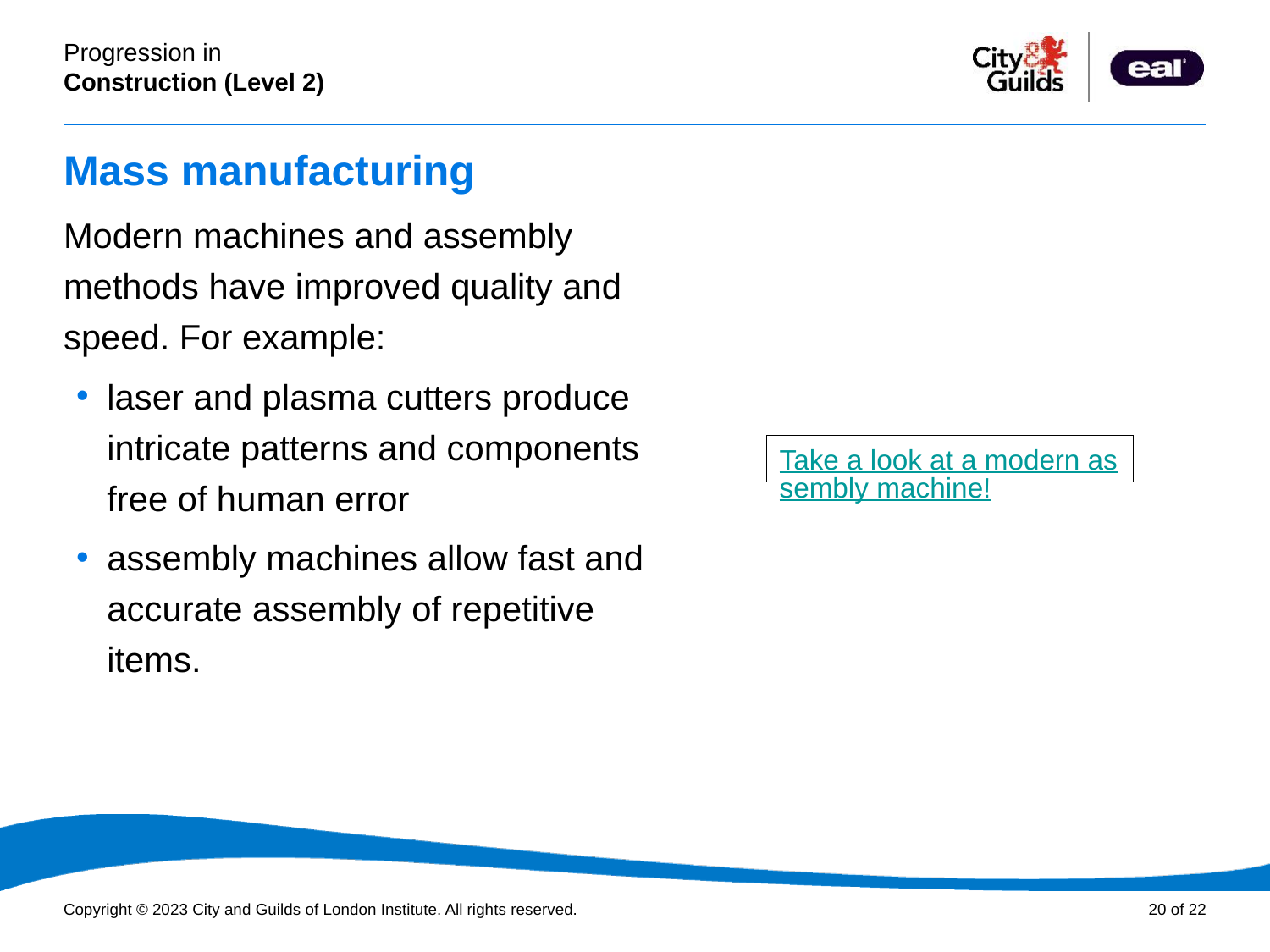

# Mass manufacturing
Modern machines and assembly methods have improved quality and speed. For example:
laser and plasma cutters produce intricate patterns and components free of human error
assembly machines allow fast and accurate assembly of repetitive items.
Take a look at a modern assembly machine!